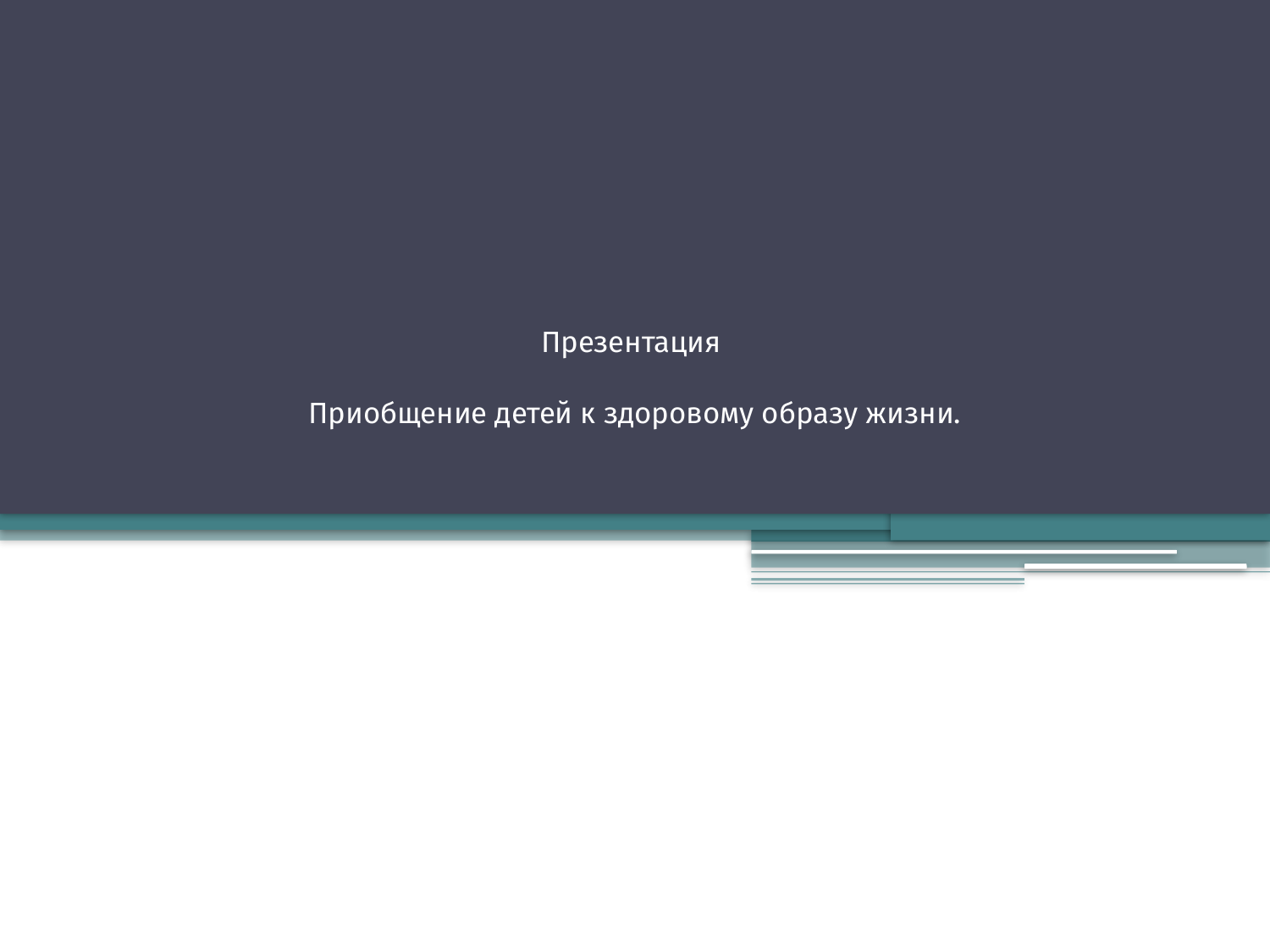

# Презентация Приобщение детей к здоровому образу жизни.